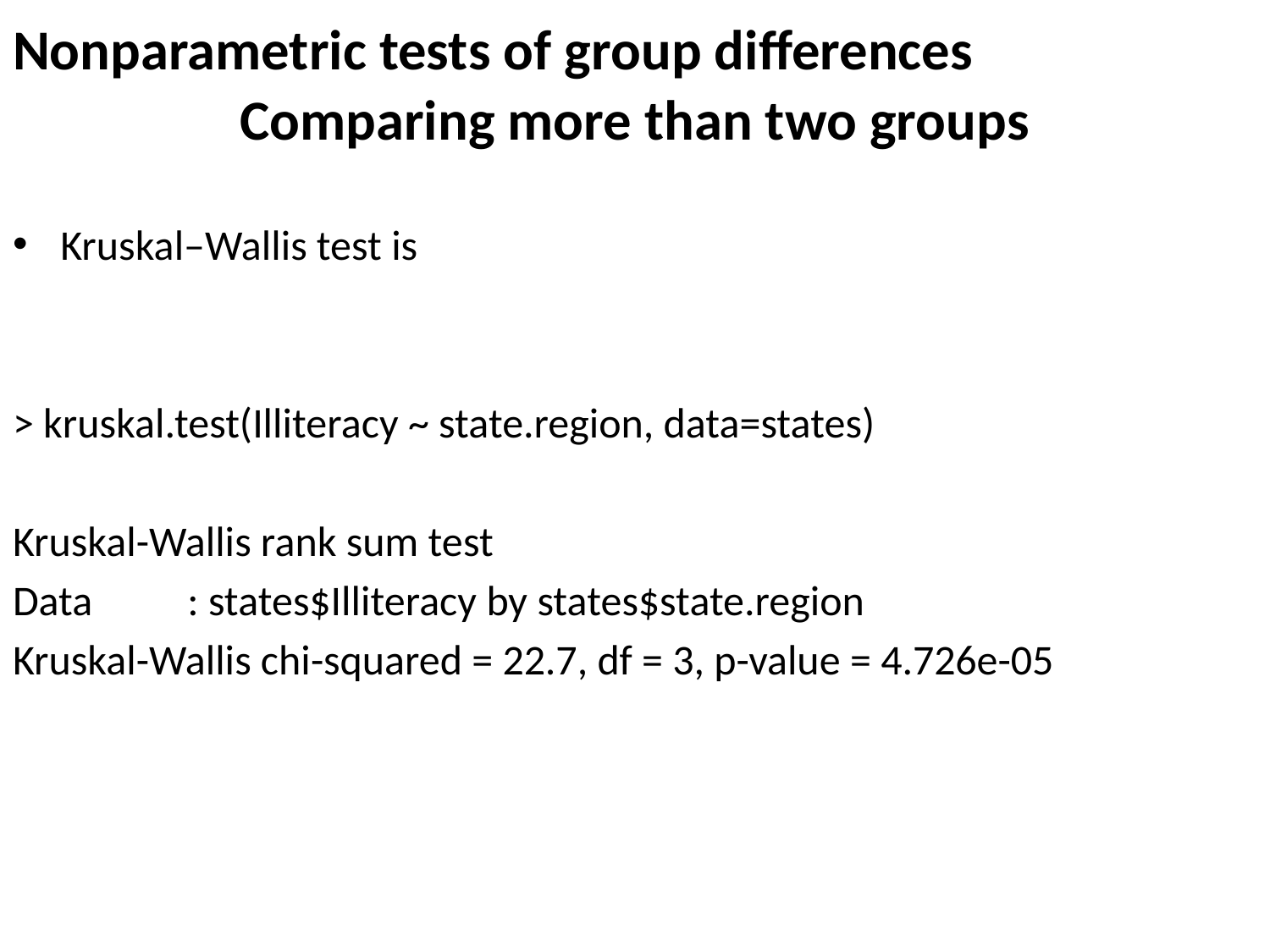

Nonparametric tests of group differences
# Comparing more than two groups
Kruskal–Wallis test is

> kruskal.test(Illiteracy ~ state.region, data=states)

Kruskal-Wallis rank sum test
Data	: states$Illiteracy by states$state.region
Kruskal-Wallis chi-squared = 22.7, df = 3, p-value = 4.726e-05